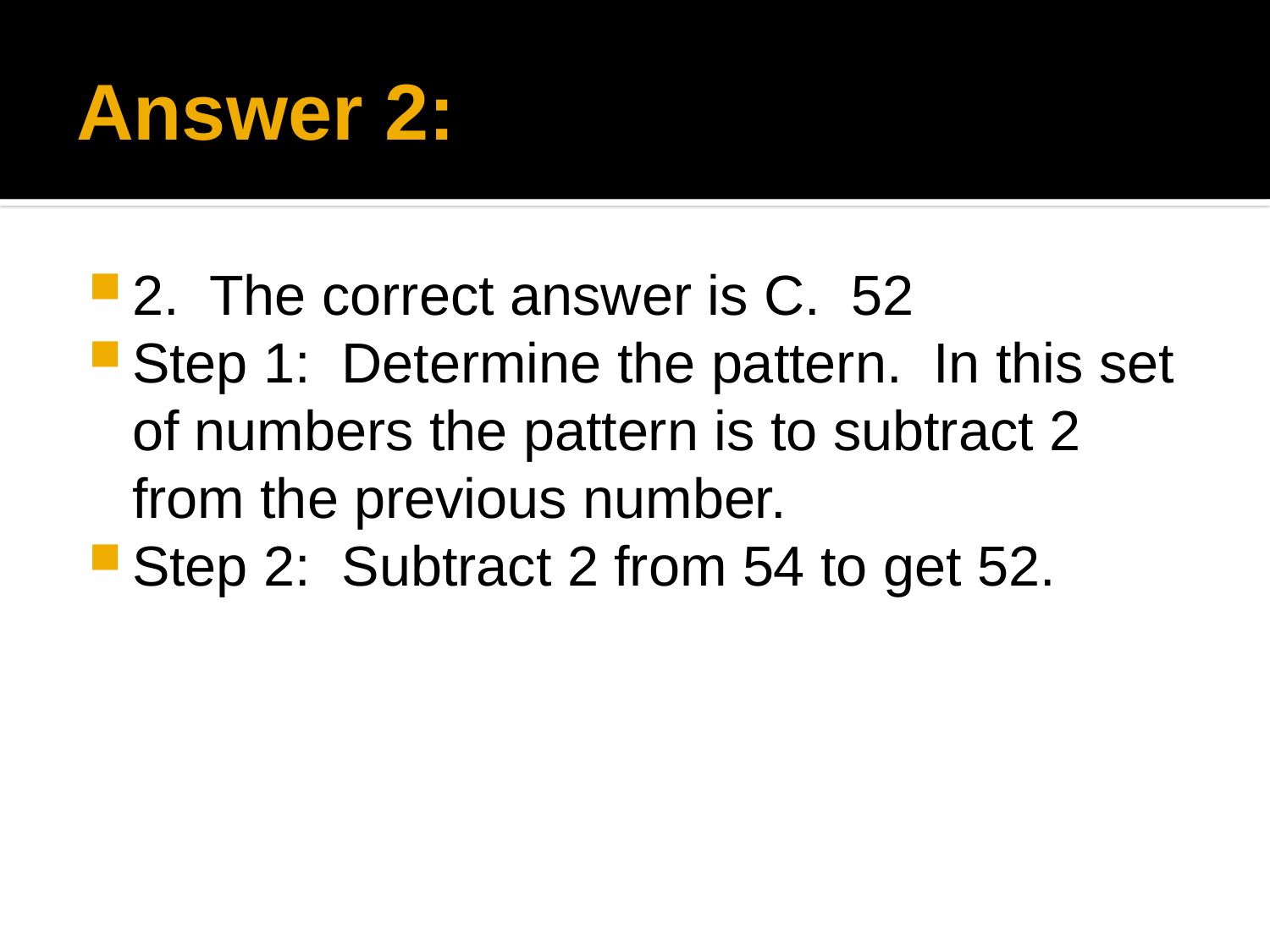

# Answer 2:
2.  The correct answer is C.  52
Step 1:  Determine the pattern.  In this set of numbers the pattern is to subtract 2 from the previous number.
Step 2:  Subtract 2 from 54 to get 52.